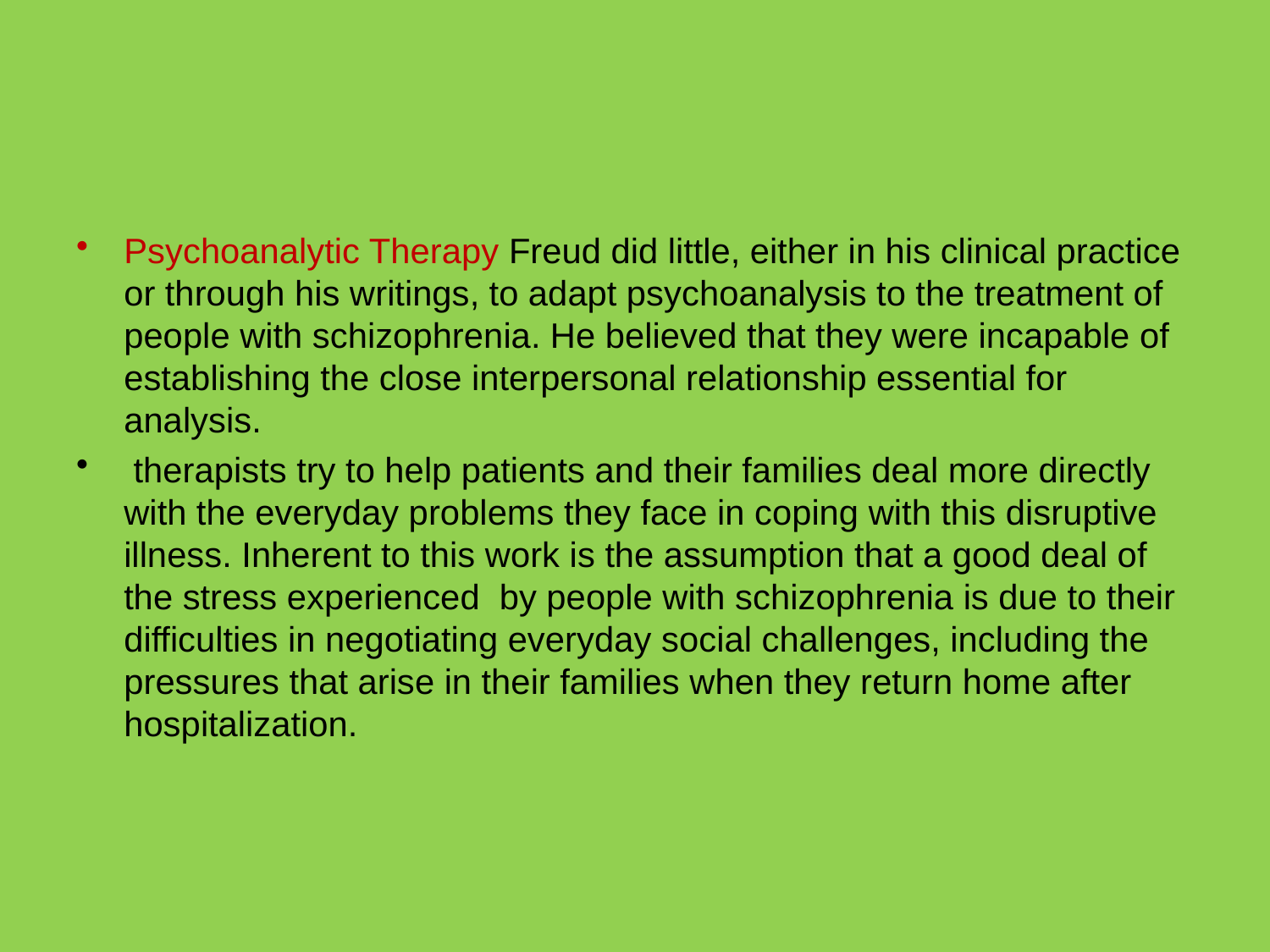

#
Psychoanalytic Therapy Freud did little, either in his clinical practice or through his writings, to adapt psychoanalysis to the treatment of people with schizophrenia. He believed that they were incapable of establishing the close interpersonal relationship essential for analysis.
 therapists try to help patients and their families deal more directly with the everyday problems they face in coping with this disruptive  illness. Inherent to this work is the assumption that a good deal of the stress experienced  by people with schizophrenia is due to their difficulties in negotiating everyday social challenges, including the pressures that arise in their families when they return home after hospitalization.